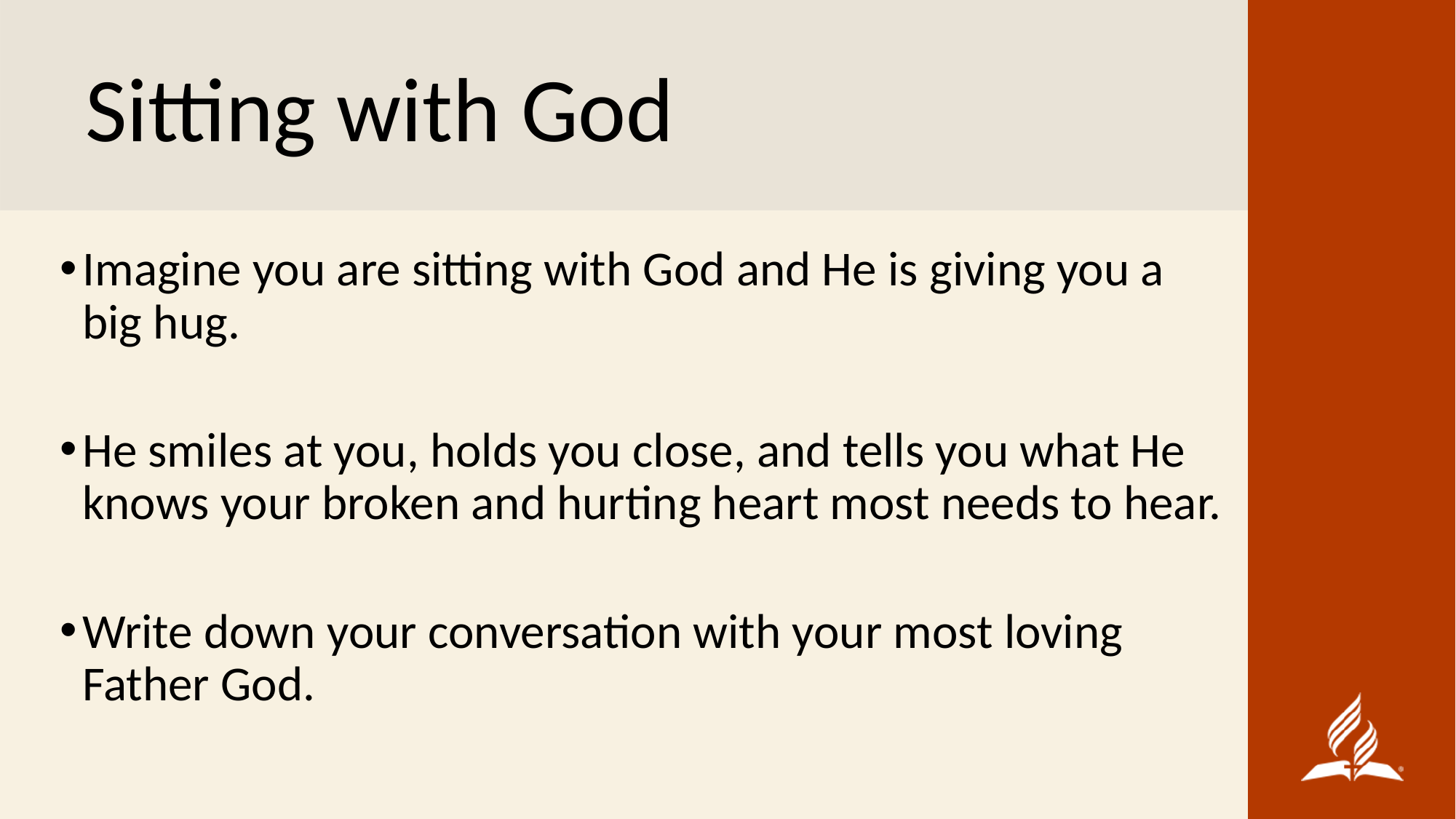

# Sitting with God

Imagine you are sitting with God and He is giving you a big hug.

He smiles at you, holds you close, and tells you what He knows your broken and hurting heart most needs to hear.

Write down your conversation with your most loving Father God.